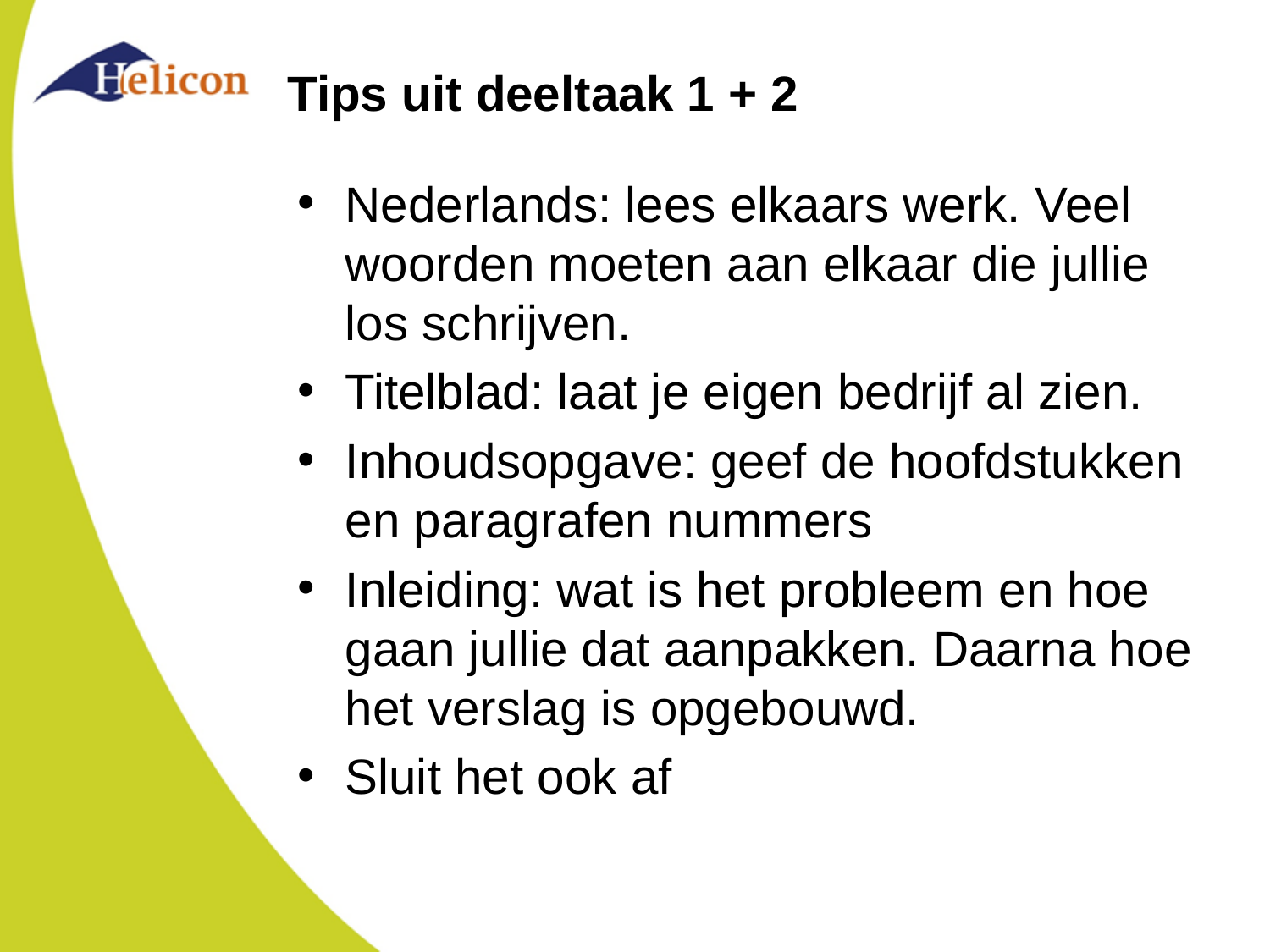

# Tips uit deeltaak 1 + 2
Nederlands: lees elkaars werk. Veel woorden moeten aan elkaar die jullie los schrijven.
Titelblad: laat je eigen bedrijf al zien.
Inhoudsopgave: geef de hoofdstukken en paragrafen nummers
Inleiding: wat is het probleem en hoe gaan jullie dat aanpakken. Daarna hoe het verslag is opgebouwd.
Sluit het ook af